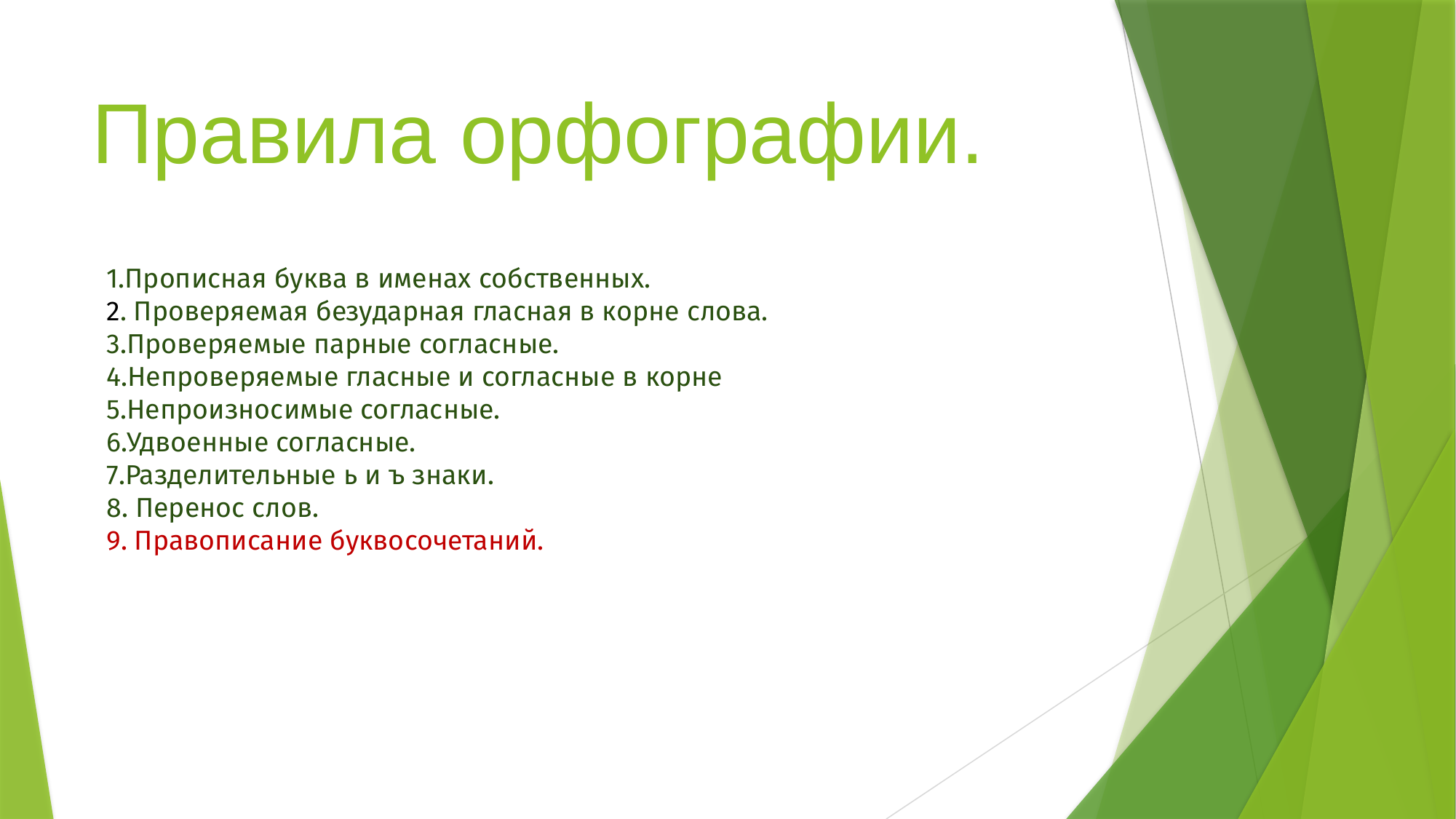

# Правила орфографии.
1.Прописная буква в именах собственных.
2. Проверяемая безударная гласная в корне слова.
3.Проверяемые парные согласные.
4.Непроверяемые гласные и согласные в корне
5.Непроизносимые согласные.
6.Удвоенные согласные.
7.Разделительные ь и ъ знаки.
8. Перенос слов.
9. Правописание буквосочетаний.